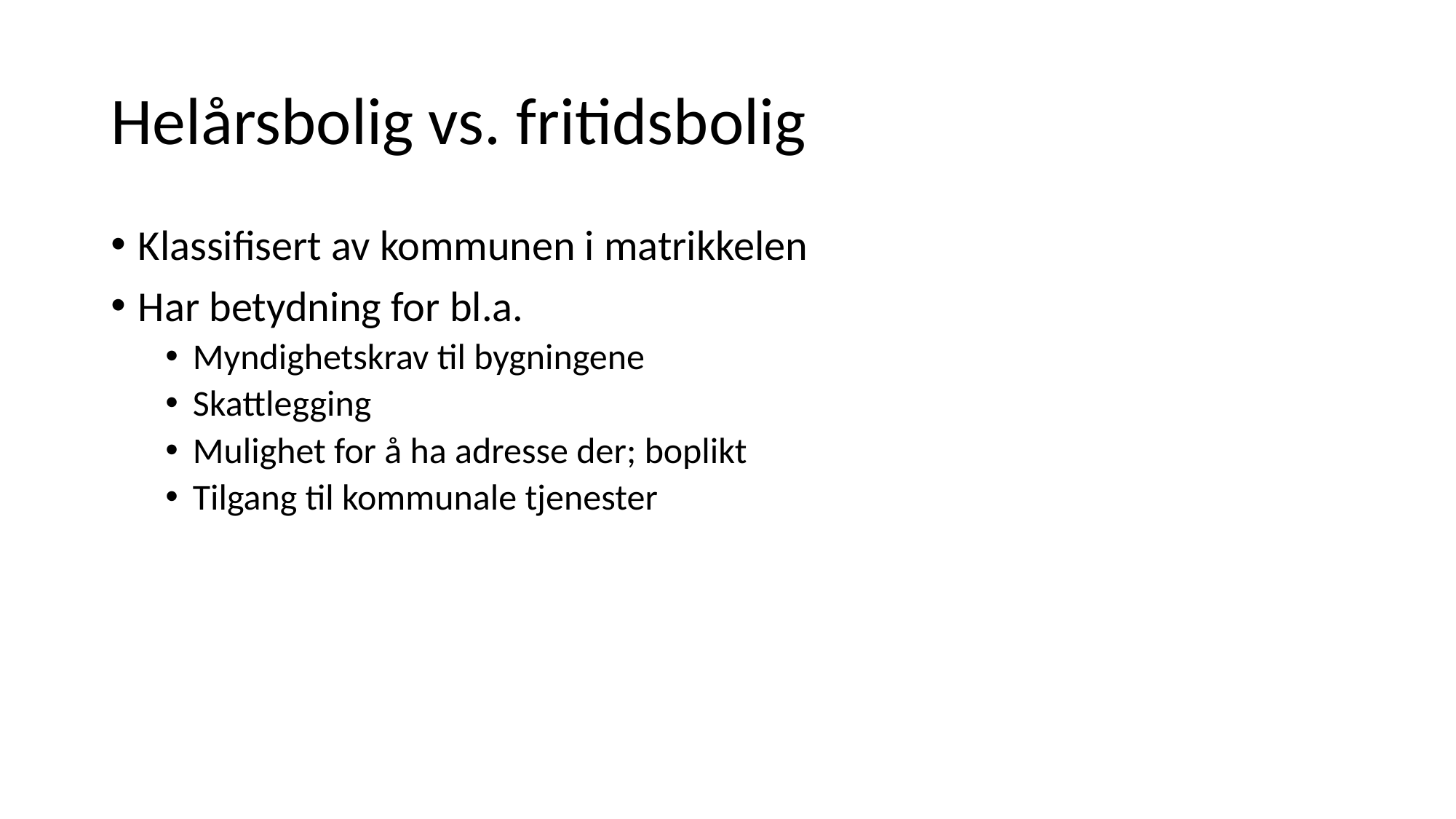

# Helårsbolig vs. fritidsbolig
Klassifisert av kommunen i matrikkelen
Har betydning for bl.a.
Myndighetskrav til bygningene
Skattlegging
Mulighet for å ha adresse der; boplikt
Tilgang til kommunale tjenester